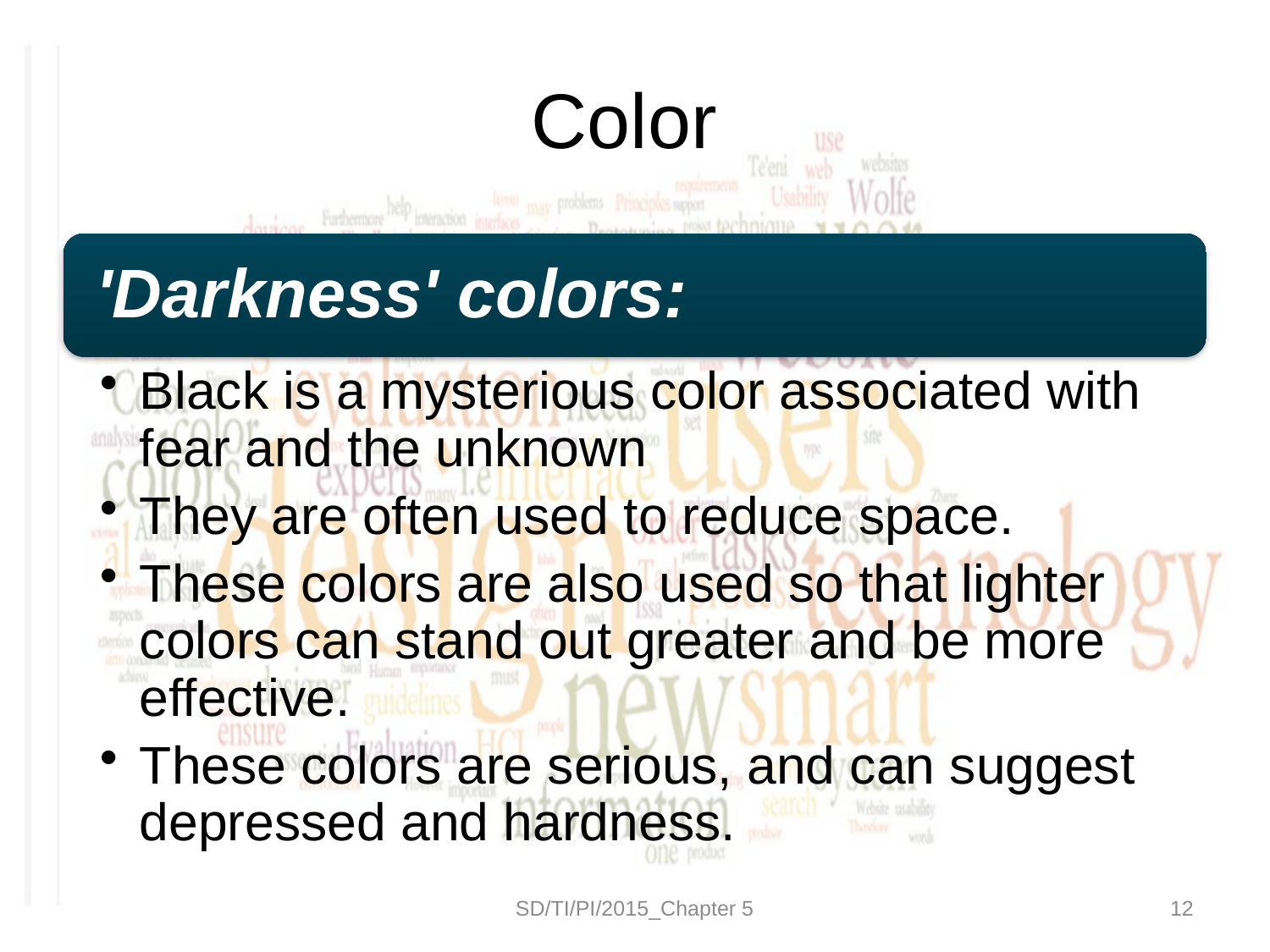

# Color
'Darkness' colors:
Black is a mysterious color associated with fear and the unknown
They are often used to reduce space.
These colors are also used so that lighter colors can stand out greater and be more effective.
These colors are serious, and can suggest depressed and hardness.
SD/TI/PI/2015_Chapter 5
12